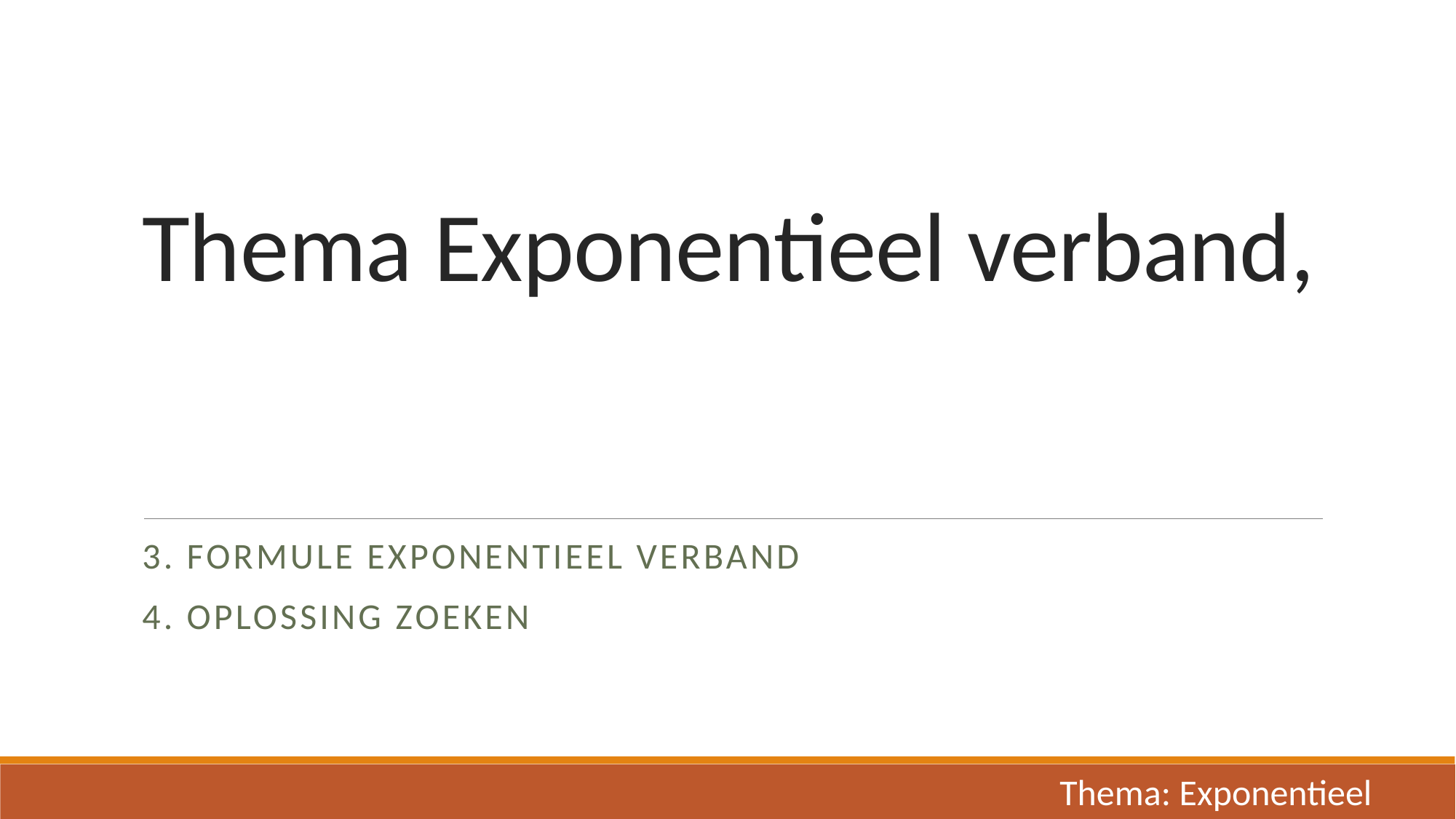

# Thema Exponentieel verband,
3. Formule exponentieel verband
4. Oplossing zoeken
Thema: Exponentieel Verband